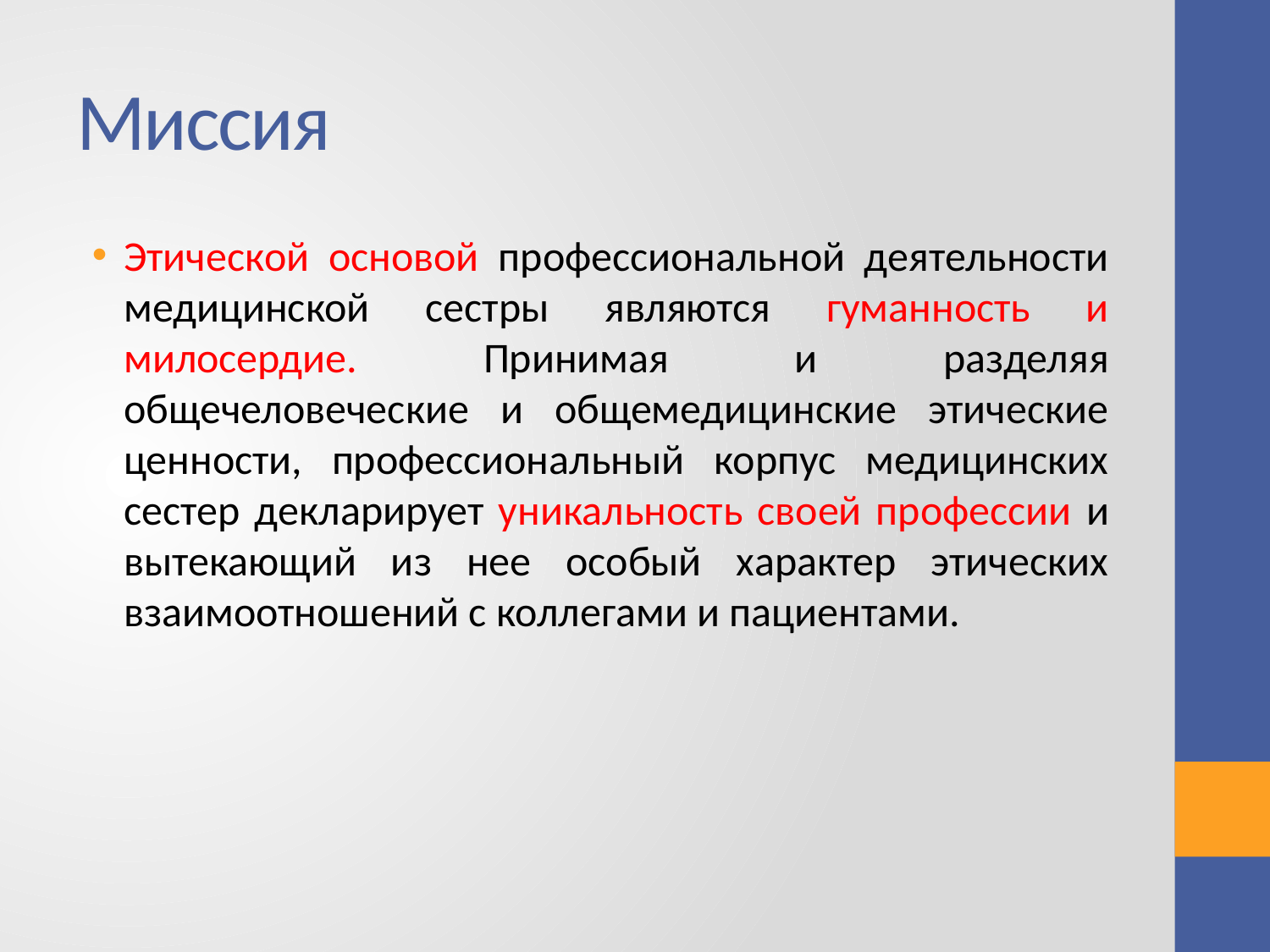

# Миссия
Этической основой профессиональной деятельности медицинской сестры являются гуманность и милосердие. Принимая и разделяя общечеловеческие и общемедицинские этические ценности, профессиональный корпус медицинских сестер декларирует уникальность своей профессии и вытекающий из нее особый характер этических взаимоотношений с коллегами и пациентами.